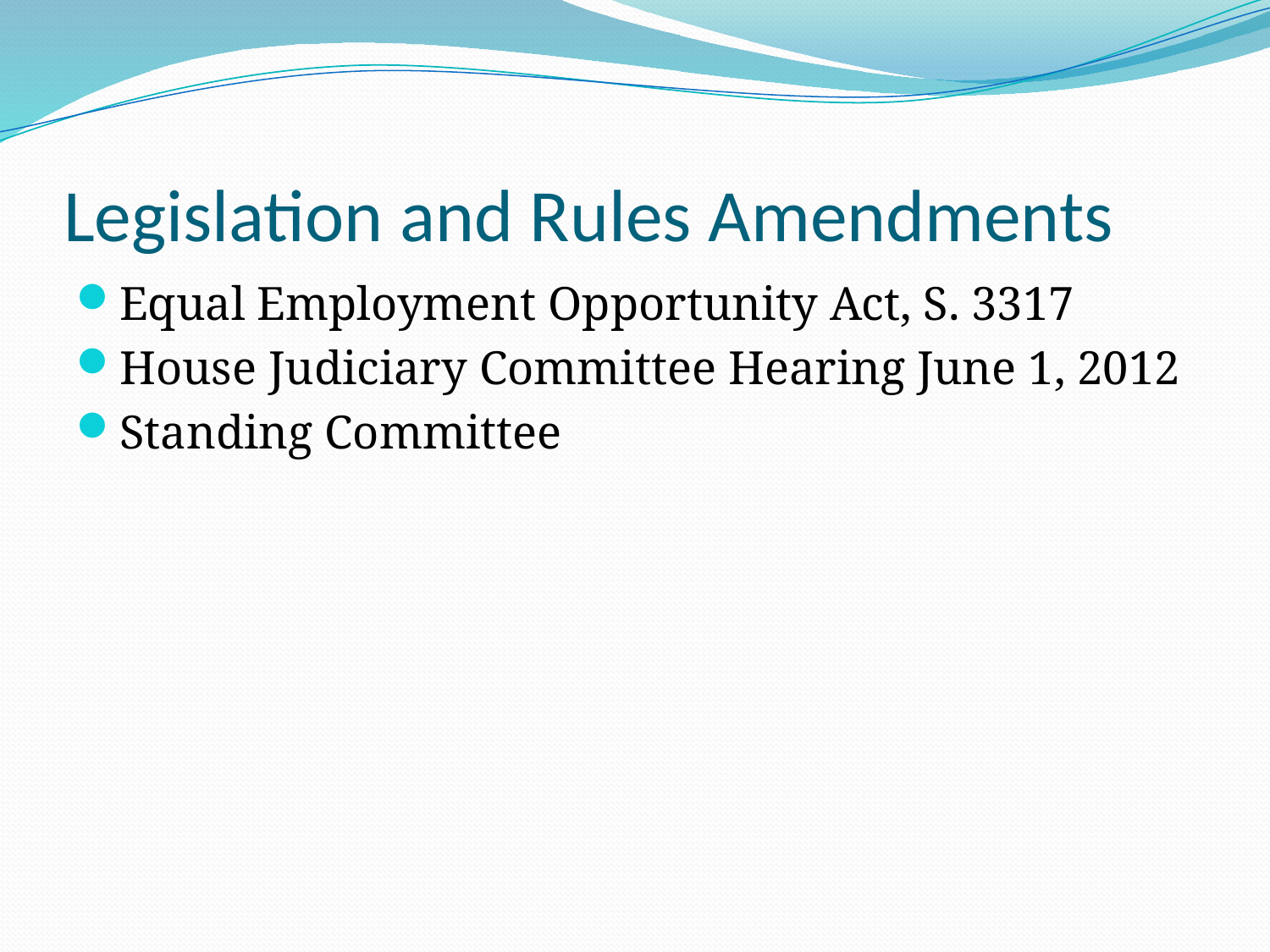

# Legislation and Rules Amendments
Equal Employment Opportunity Act, S. 3317
House Judiciary Committee Hearing June 1, 2012
Standing Committee